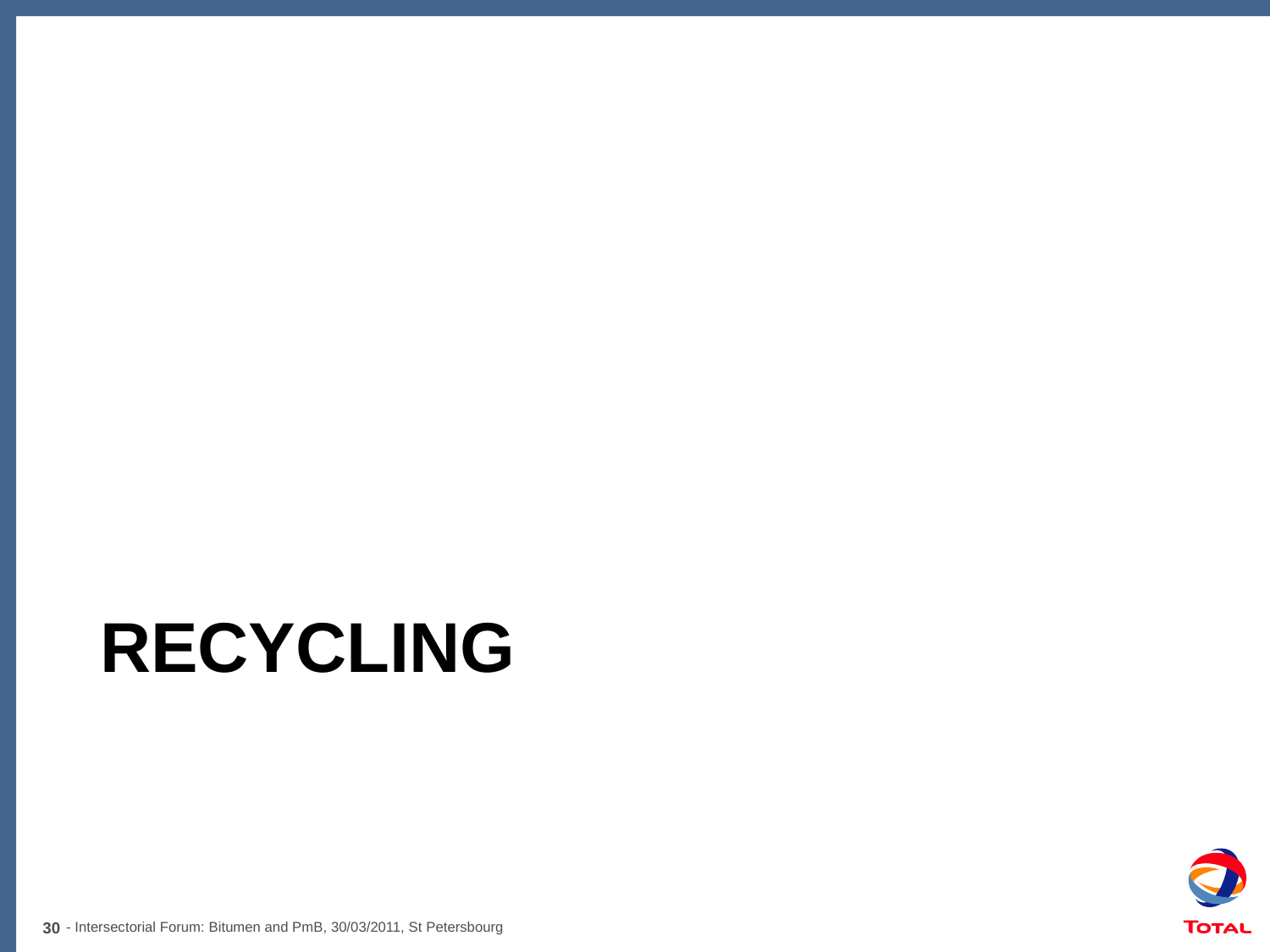

# Recycling
30
- Intersectorial Forum: Bitumen and PmB, 30/03/2011, St Petersbourg